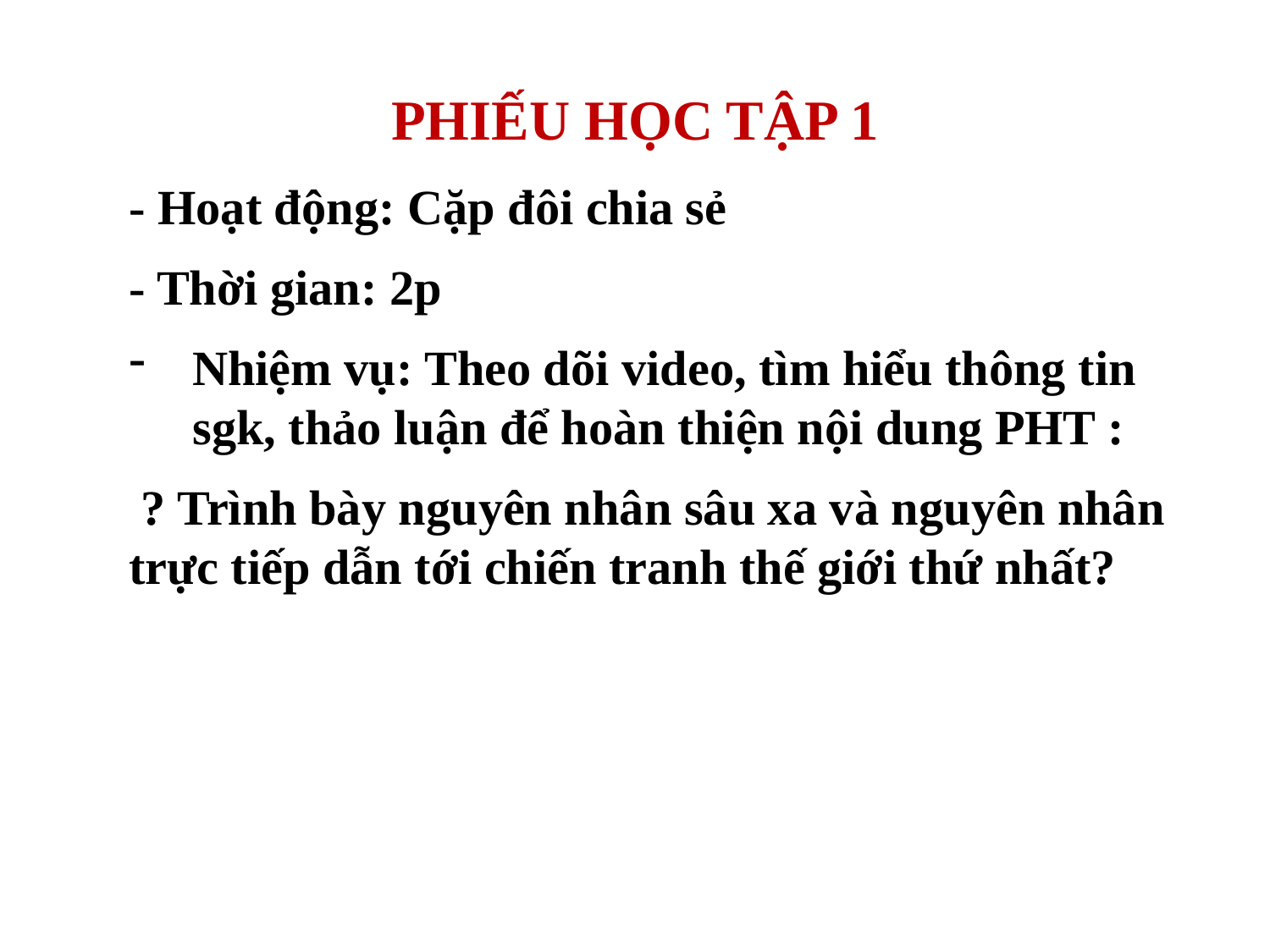

# PHIẾU HỌC TẬP 1
- Hoạt động: Cặp đôi chia sẻ
- Thời gian: 2p
Nhiệm vụ: Theo dõi video, tìm hiểu thông tin sgk, thảo luận để hoàn thiện nội dung PHT :
 ? Trình bày nguyên nhân sâu xa và nguyên nhân trực tiếp dẫn tới chiến tranh thế giới thứ nhất?